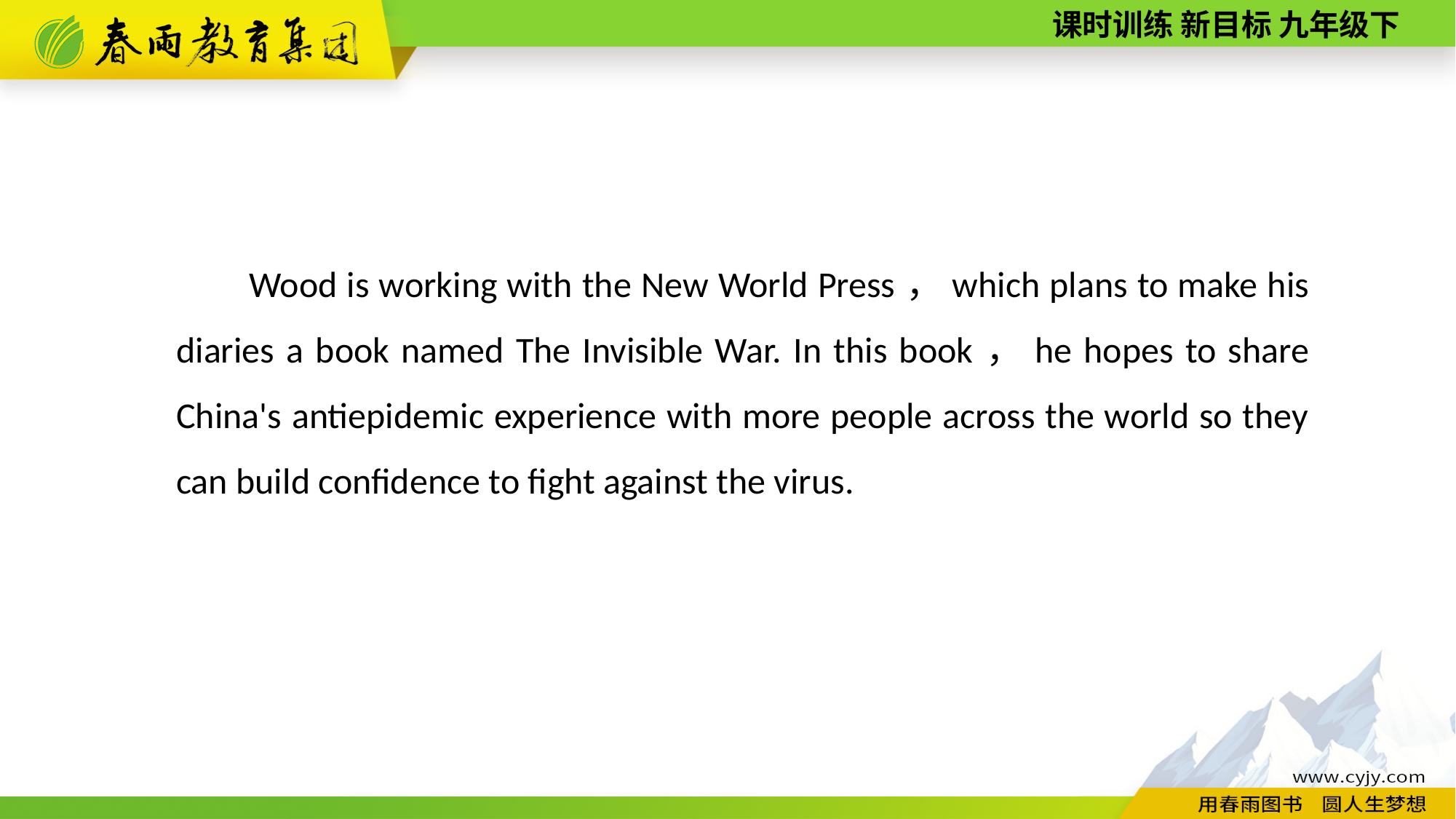

Wood is working with the New World Press，which plans to make his diaries a book named The Invisible War. In this book，he hopes to share China's anti­epidemic experience with more people across the world so they can build confidence to fight against the virus.